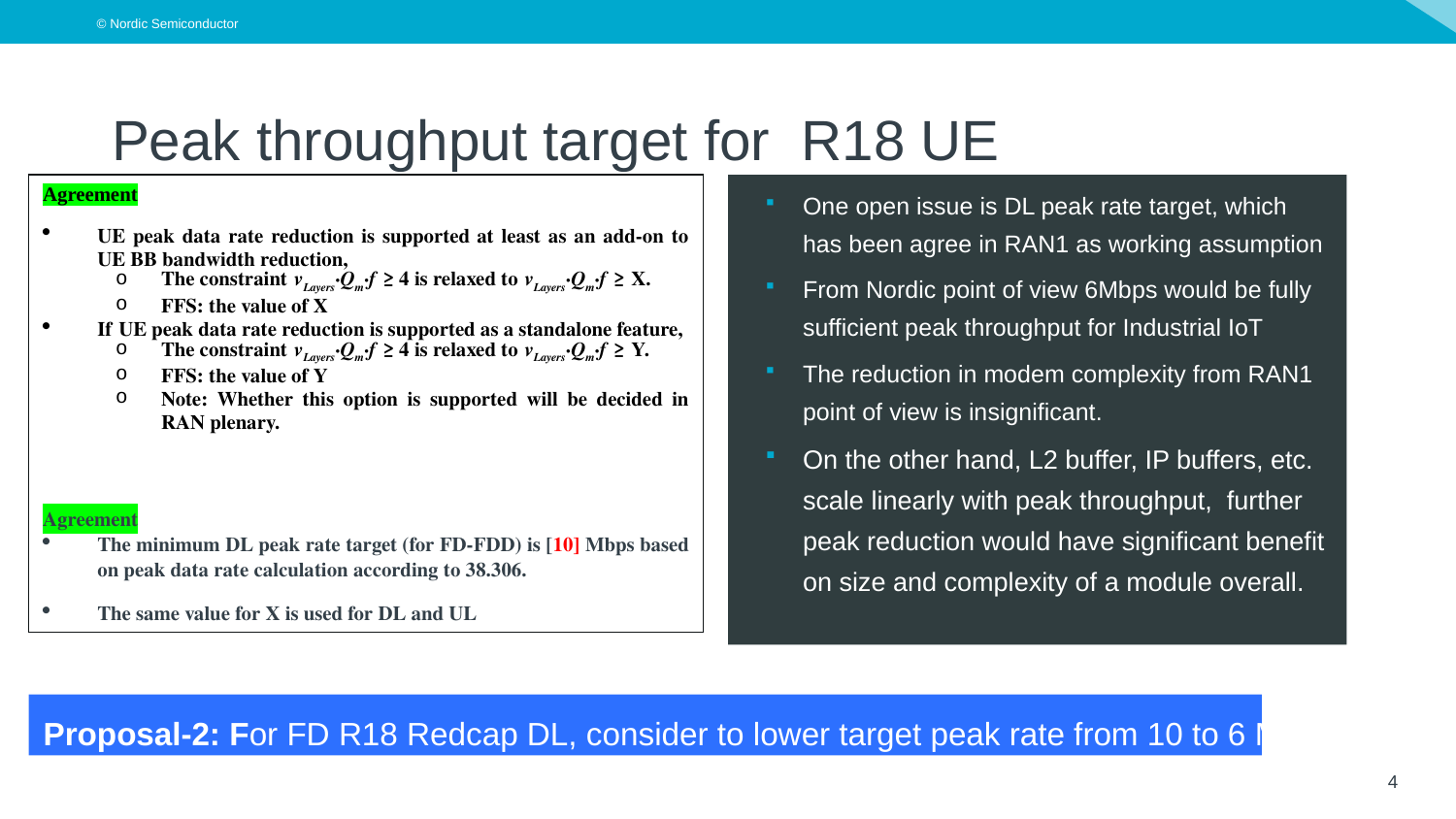

# Peak throughput target for  R18 UE
Agreement
UE peak data rate reduction is supported at least as an add-on to UE BB bandwidth reduction,
The constraint vLayers·Qm·f ≥ 4 is relaxed to vLayers·Qm·f ≥ X.
FFS: the value of X
If UE peak data rate reduction is supported as a standalone feature,
The constraint vLayers·Qm·f ≥ 4 is relaxed to vLayers·Qm·f ≥ Y.
FFS: the value of Y
Note: Whether this option is supported will be decided in RAN plenary.

Agreement
The minimum DL peak rate target (for FD-FDD) is [10] Mbps based on peak data rate calculation according to 38.306.
The same value for X is used for DL and UL
One open issue is DL peak rate target, which has been agree in RAN1 as working assumption
From Nordic point of view 6Mbps would be fully sufficient peak throughput for Industrial IoT
The reduction in modem complexity from RAN1 point of view is insignificant.
On the other hand, L2 buffer, IP buffers, etc. scale linearly with peak throughput,  further peak reduction would have significant benefit on size and complexity of a module overall.
Proposal-2: For FD R18 Redcap DL, consider to lower target peak rate from 10 to 6 Mbps
4